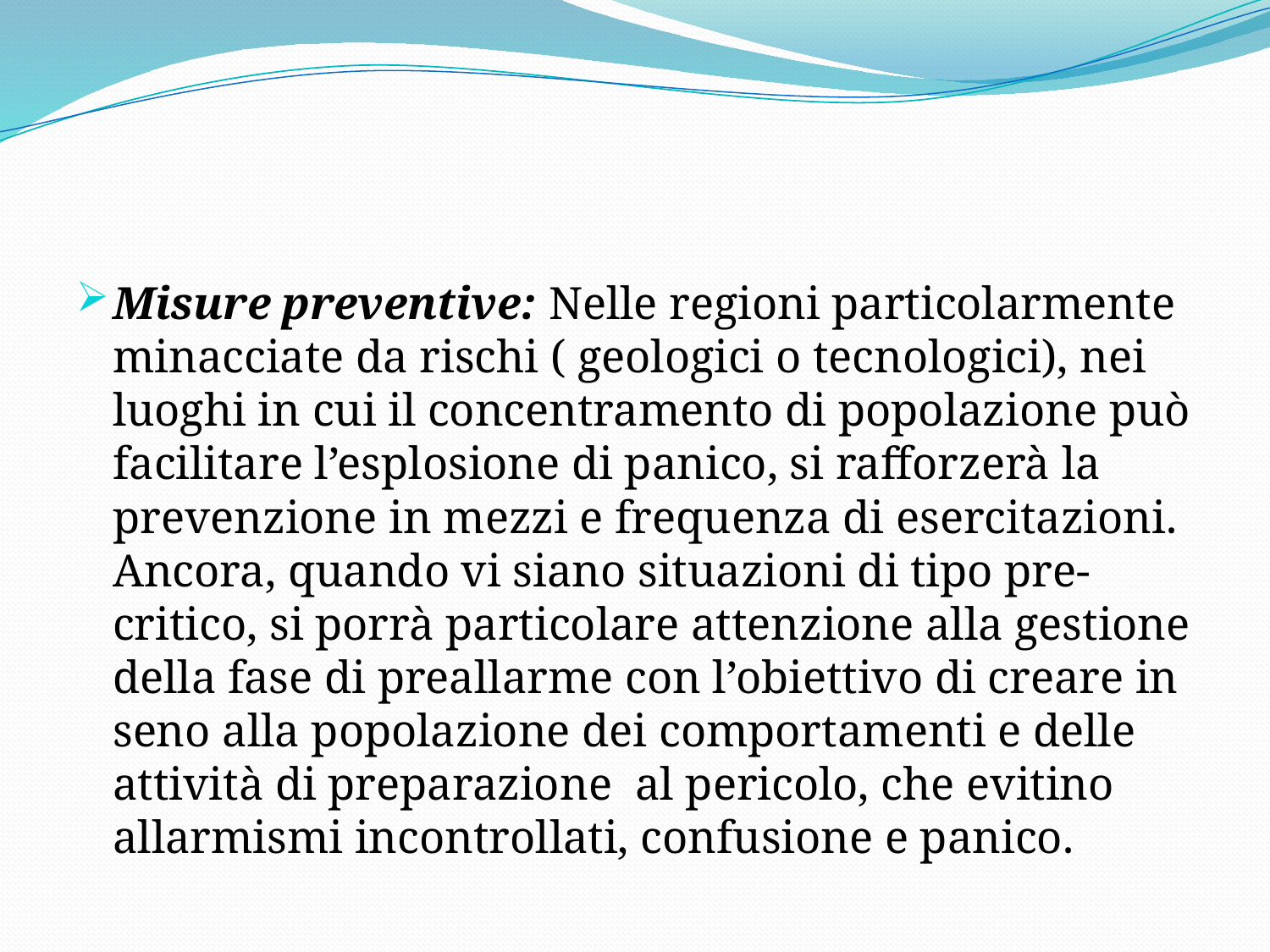

#
Misure preventive: Nelle regioni particolarmente minacciate da rischi ( geologici o tecnologici), nei luoghi in cui il concentramento di popolazione può facilitare l’esplosione di panico, si rafforzerà la prevenzione in mezzi e frequenza di esercitazioni. Ancora, quando vi siano situazioni di tipo pre-critico, si porrà particolare attenzione alla gestione della fase di preallarme con l’obiettivo di creare in seno alla popolazione dei comportamenti e delle attività di preparazione  al pericolo, che evitino allarmismi incontrollati, confusione e panico.